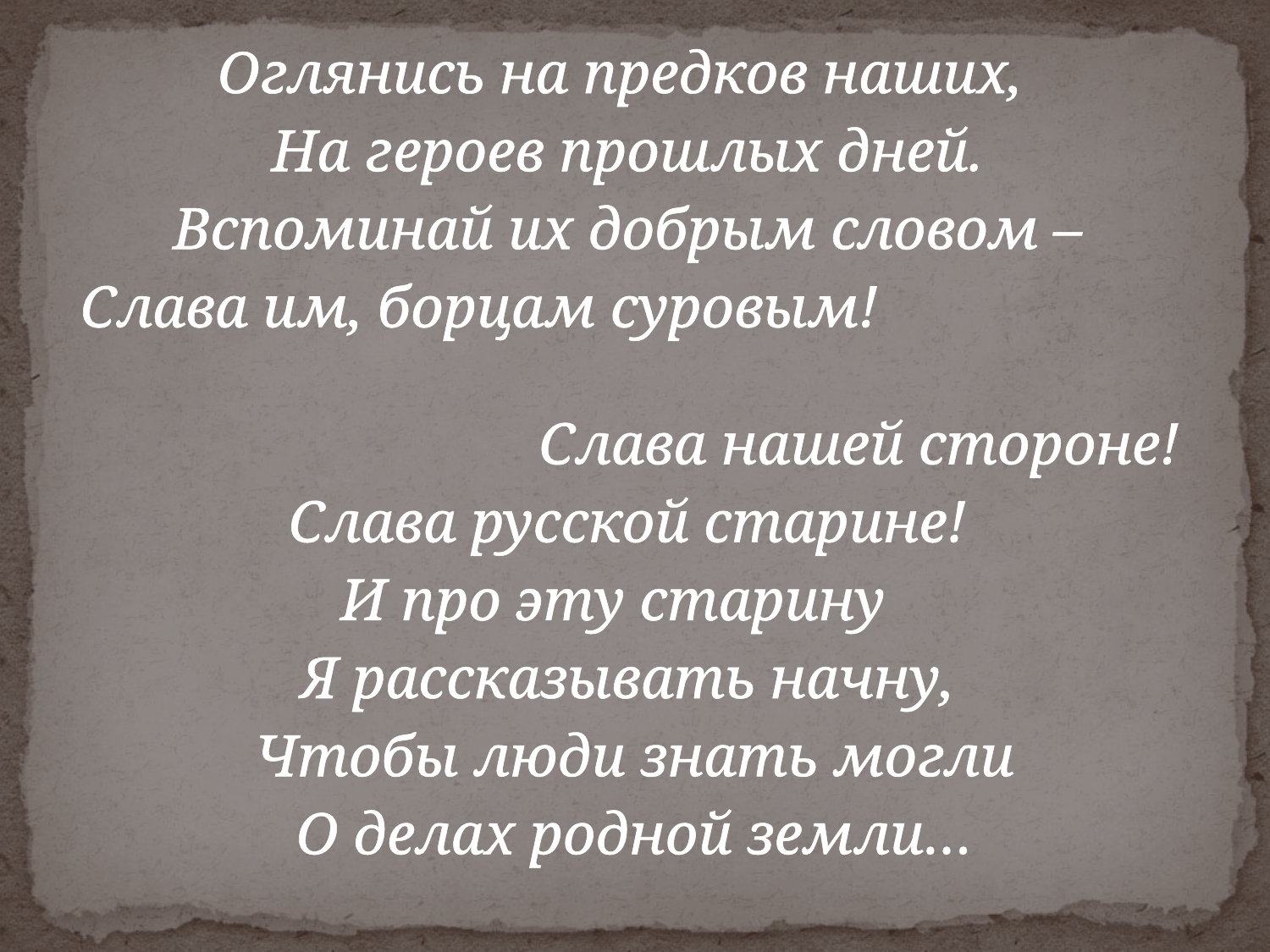

Оглянись на предков наших,
На героев прошлых дней.
Вспоминай их добрым словом –
Слава им, борцам суровым!                                                                                                                            Слава нашей стороне!
Слава русской старине!
И про эту старину
Я рассказывать начну,
Чтобы люди знать могли
О делах родной земли…